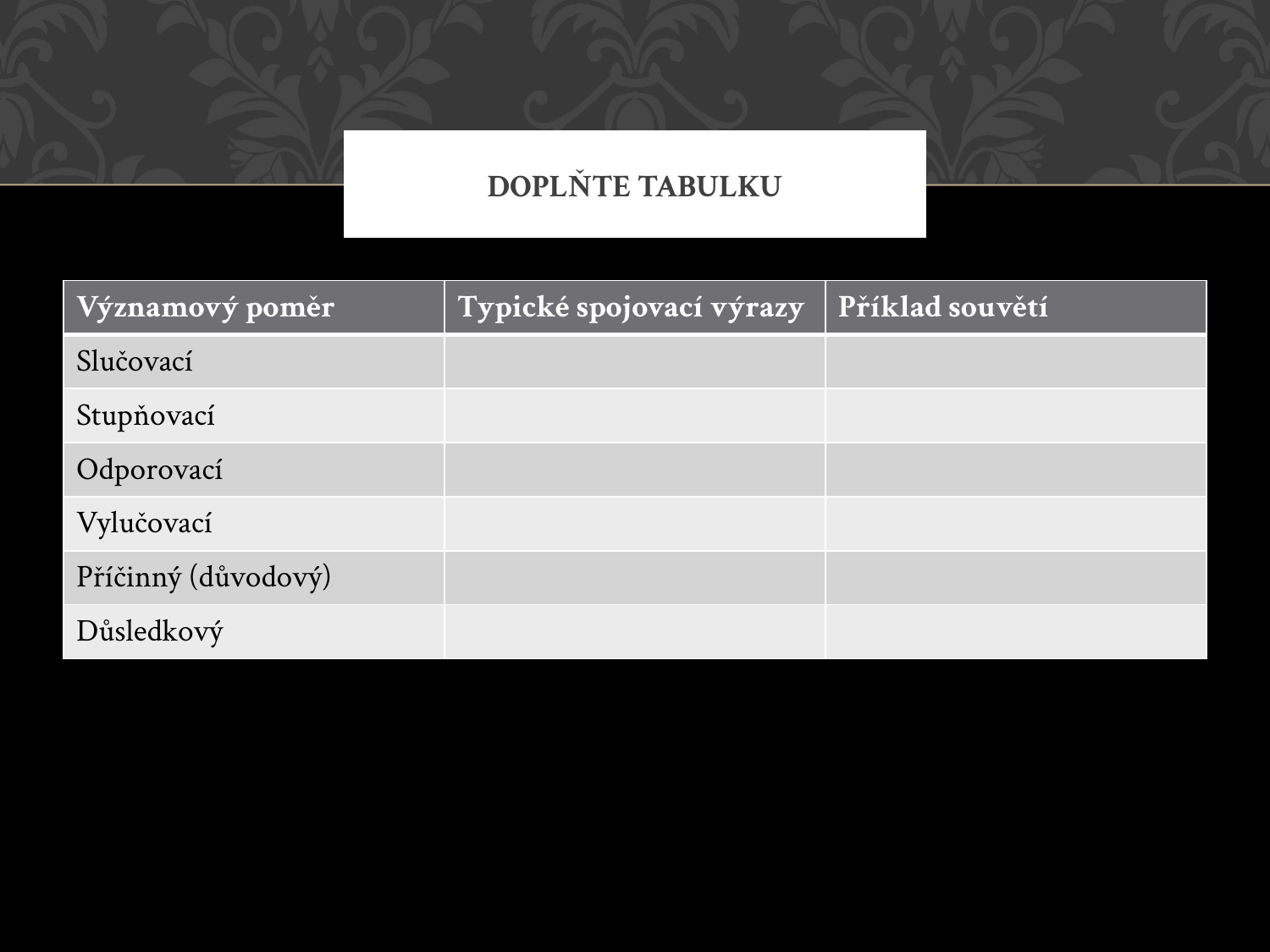

# Doplňte tabulku
| Významový poměr | Typické spojovací výrazy | Příklad souvětí |
| --- | --- | --- |
| Slučovací |  |  |
| Stupňovací |  |  |
| Odporovací |  |  |
| Vylučovací |  |  |
| Příčinný (důvodový) |  |  |
| Důsledkový |  |  |